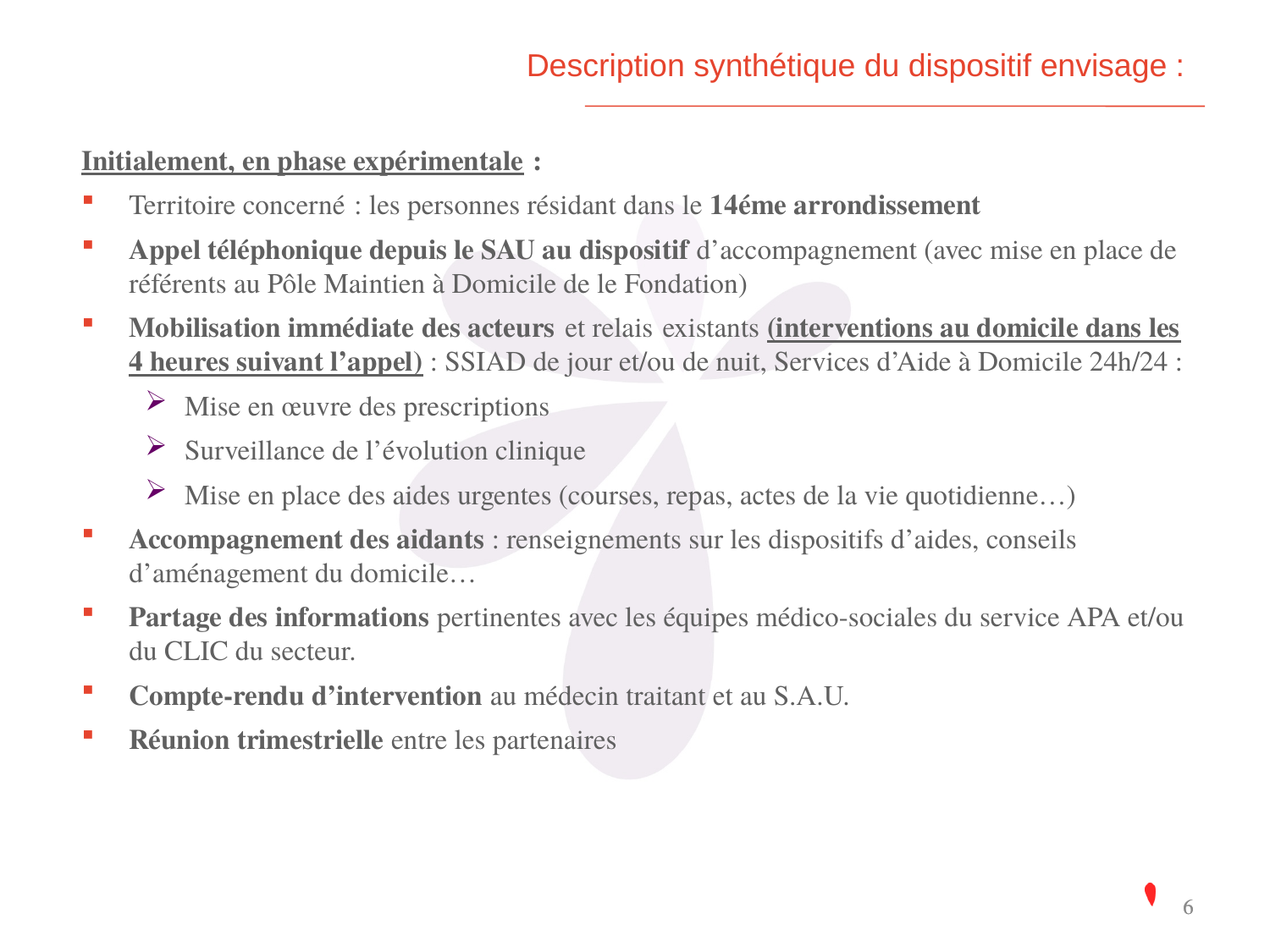

# Description synthétique du dispositif envisage :
Initialement, en phase expérimentale :
Territoire concerné : les personnes résidant dans le 14éme arrondissement
Appel téléphonique depuis le SAU au dispositif d’accompagnement (avec mise en place de référents au Pôle Maintien à Domicile de le Fondation)
Mobilisation immédiate des acteurs et relais existants (interventions au domicile dans les 4 heures suivant l’appel) : SSIAD de jour et/ou de nuit, Services d’Aide à Domicile 24h/24 :
Mise en œuvre des prescriptions
Surveillance de l’évolution clinique
Mise en place des aides urgentes (courses, repas, actes de la vie quotidienne…)
Accompagnement des aidants : renseignements sur les dispositifs d’aides, conseils d’aménagement du domicile…
Partage des informations pertinentes avec les équipes médico-sociales du service APA et/ou du CLIC du secteur.
Compte-rendu d’intervention au médecin traitant et au S.A.U.
Réunion trimestrielle entre les partenaires